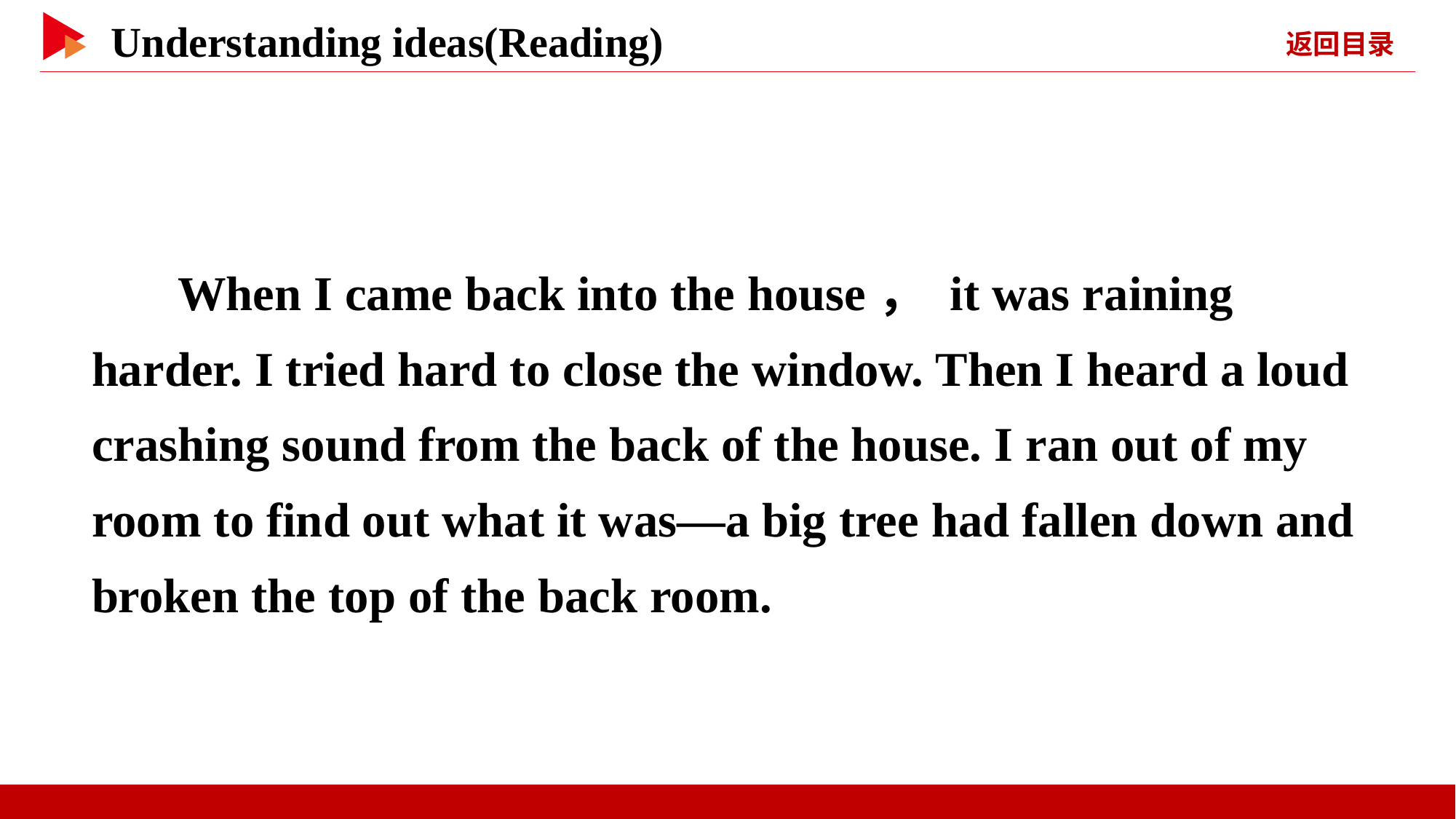

When I came back into the house， it was raining harder. I tried hard to close the window. Then I heard a loud crashing sound from the back of the house. I ran out of my room to find out what it was—a big tree had fallen down and broken the top of the back room.